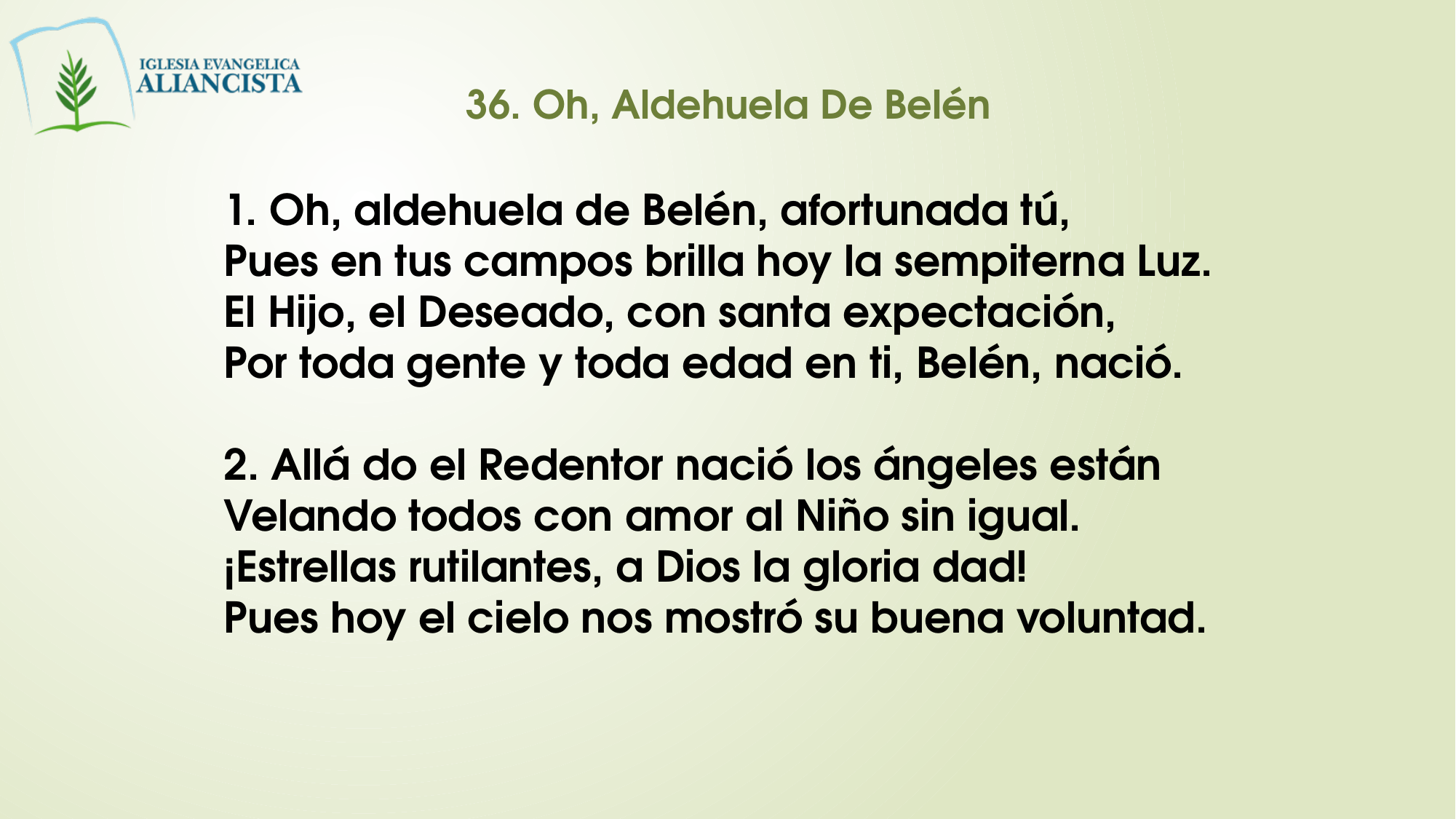

36. Oh, Aldehuela De Belén
1. Oh, aldehuela de Belén, afortunada tú,
Pues en tus campos brilla hoy la sempiterna Luz.
El Hijo, el Deseado, con santa expectación,
Por toda gente y toda edad en ti, Belén, nació.

2. Allá do el Redentor nació los ángeles están
Velando todos con amor al Niño sin igual.
¡Estrellas rutilantes, a Dios la gloria dad!
Pues hoy el cielo nos mostró su buena voluntad.